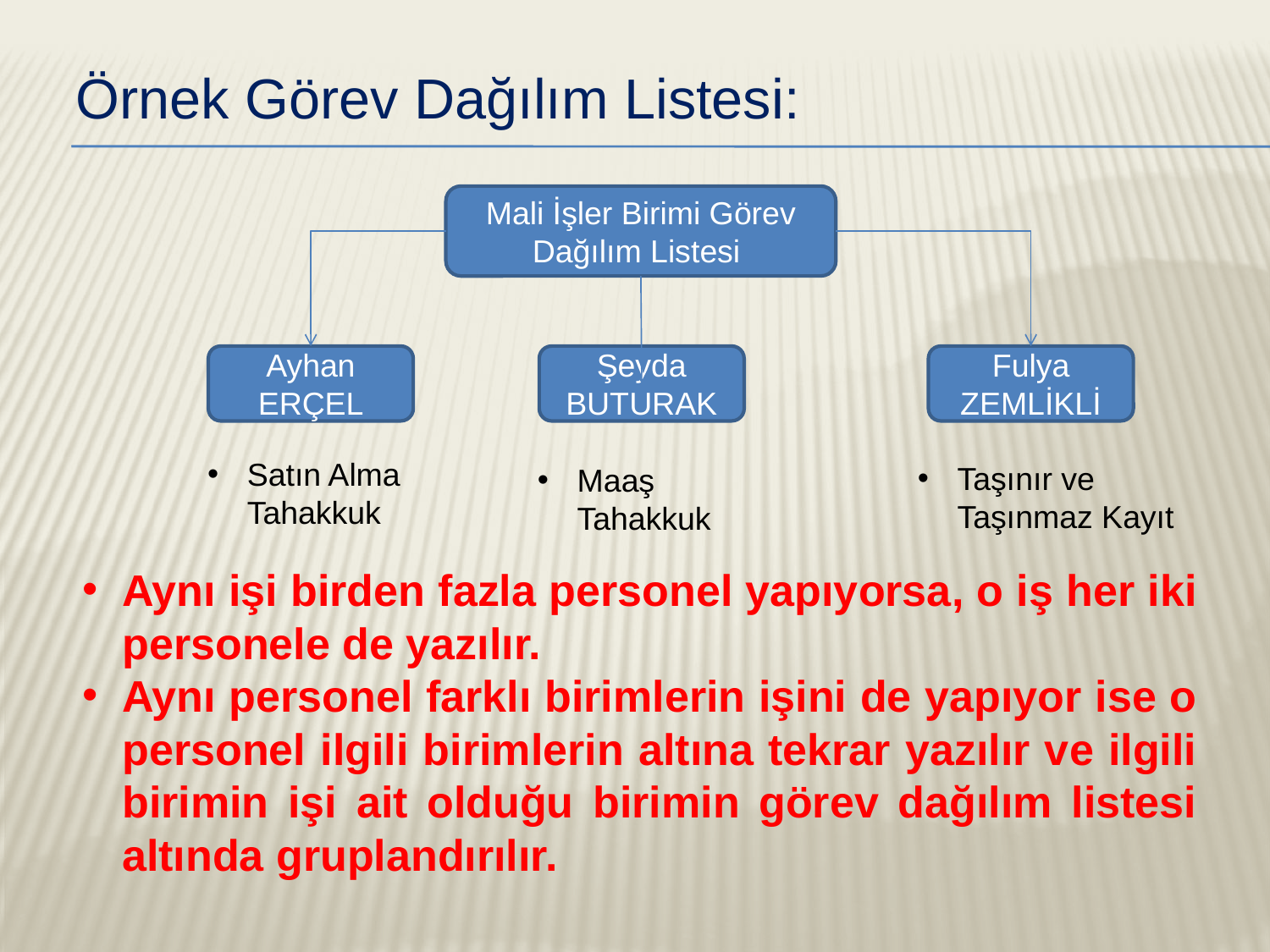

Örnek Görev Dağılım Listesi:

Mali İşler Birimi Görev Dağılım Listesi
Ayhan ERÇEL
Fulya ZEMLİKLİ
Şeyda BUTURAK
Satın Alma Tahakkuk
Taşınır ve Taşınmaz Kayıt
Maaş Tahakkuk
Aynı işi birden fazla personel yapıyorsa, o iş her iki personele de yazılır.
Aynı personel farklı birimlerin işini de yapıyor ise o personel ilgili birimlerin altına tekrar yazılır ve ilgili birimin işi ait olduğu birimin görev dağılım listesi altında gruplandırılır.